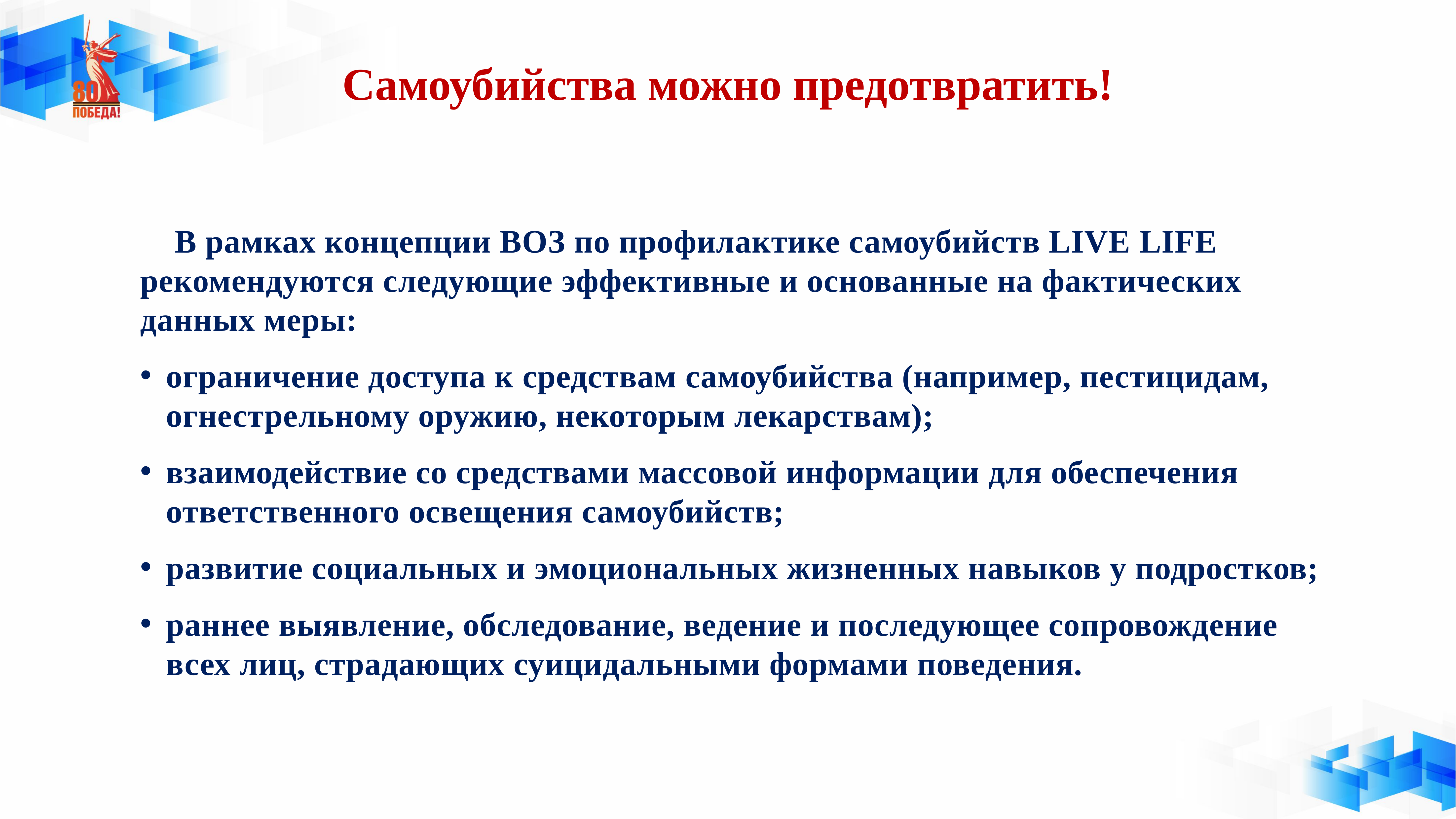

# Самоубийства можно предотвратить!
    В рамках концепции ВОЗ по профилактике самоубийств LIVE LIFE рекомендуются следующие эффективные и основанные на фактических данных меры:
ограничение доступа к средствам самоубийства (например, пестицидам, огнестрельному оружию, некоторым лекарствам);
взаимодействие со средствами массовой информации для обеспечения ответственного освещения самоубийств;
развитие социальных и эмоциональных жизненных навыков у подростков;
раннее выявление, обследование, ведение и последующее сопровождение всех лиц, страдающих суицидальными формами поведения.